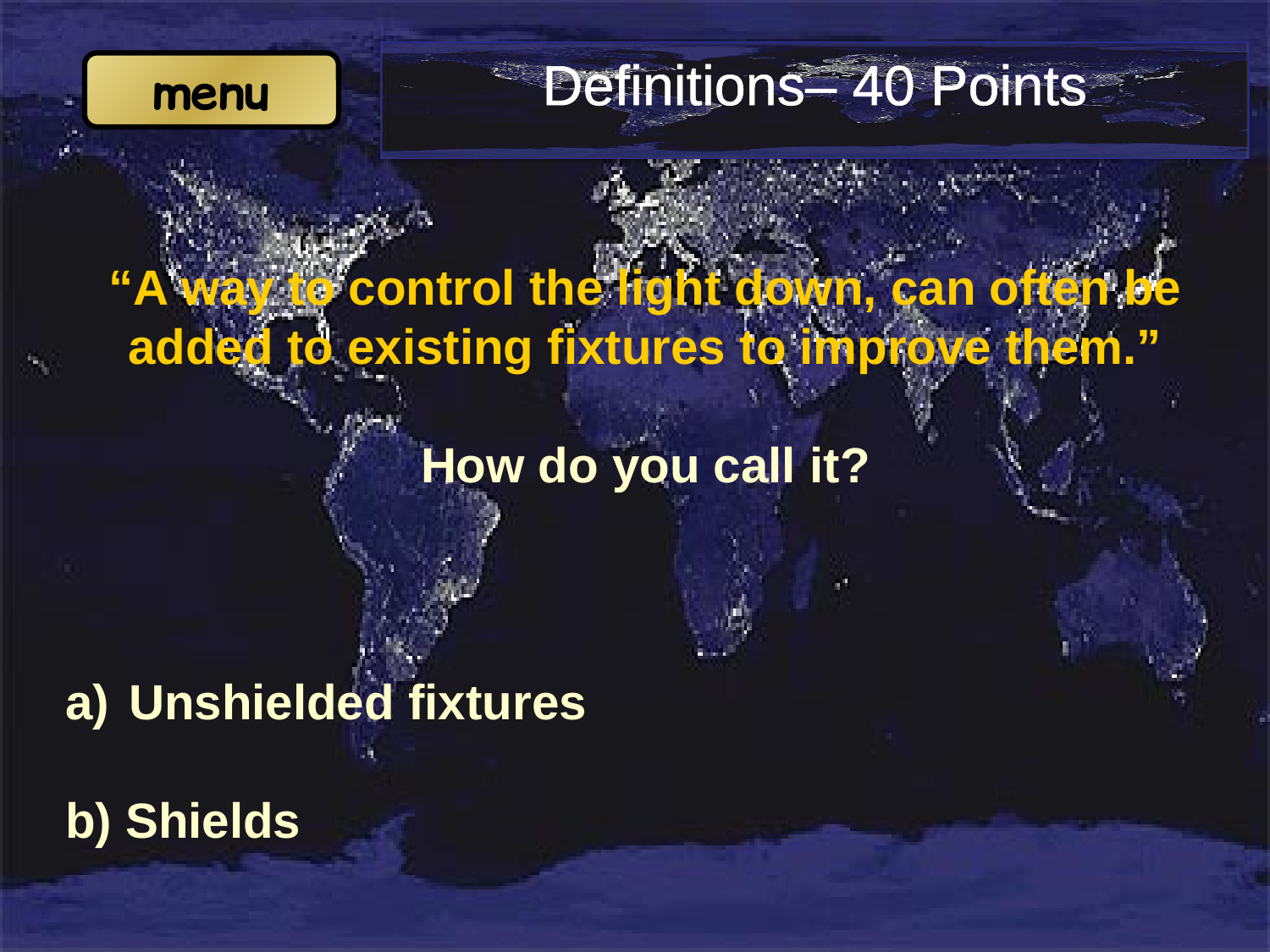

# Definitions– 40 Points

“A way to control the light down, can often be added to existing fixtures to improve them.”

How do you call it?

Unshielded fixtures

b) Shields